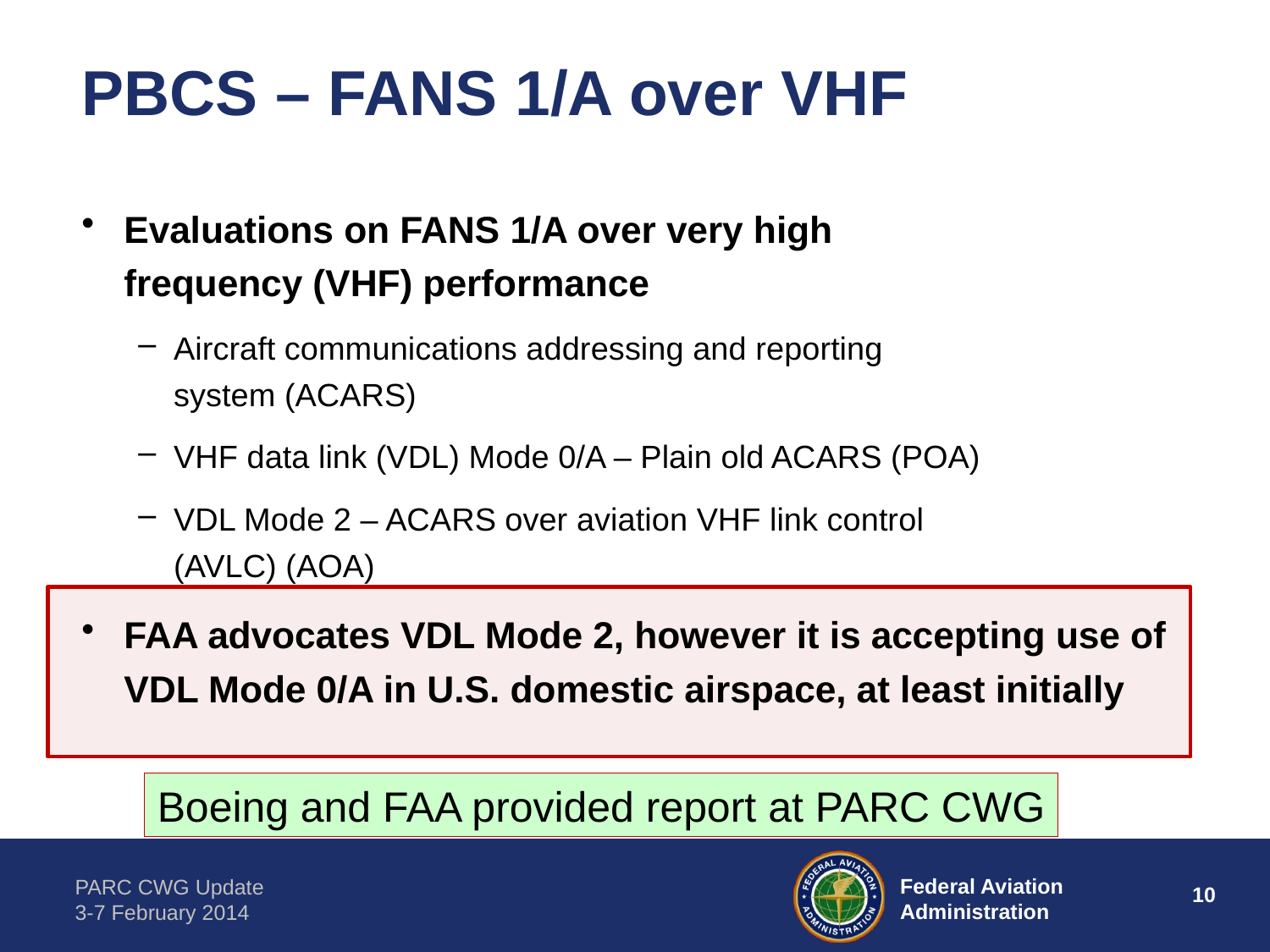

# PBCS – FANS 1/A over VHF
Evaluations on FANS 1/A over very high
frequency (VHF) performance
Aircraft communications addressing and reporting
system (ACARS)
VHF data link (VDL) Mode 0/A – Plain old ACARS (POA)
VDL Mode 2 – ACARS over aviation VHF link control
(AVLC) (AOA)
FAA advocates VDL Mode 2, however it is accepting use of VDL Mode 0/A in U.S. domestic airspace, at least initially

Boeing and FAA provided report at PARC CWG